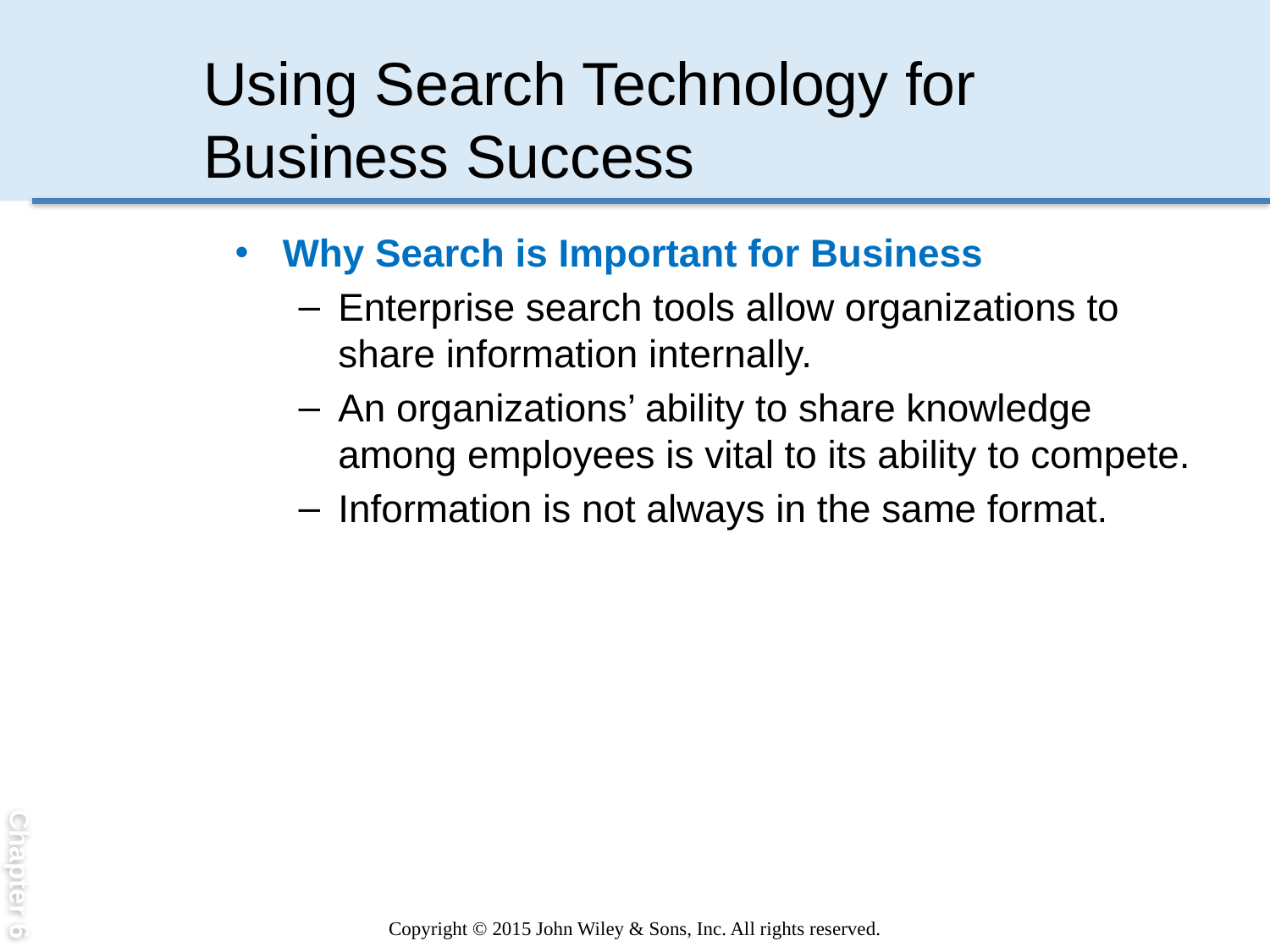

Chapter 6
# Using Search Technology for Business Success
Why Search is Important for Business
Enterprise search tools allow organizations to share information internally.
An organizations’ ability to share knowledge among employees is vital to its ability to compete.
Information is not always in the same format.